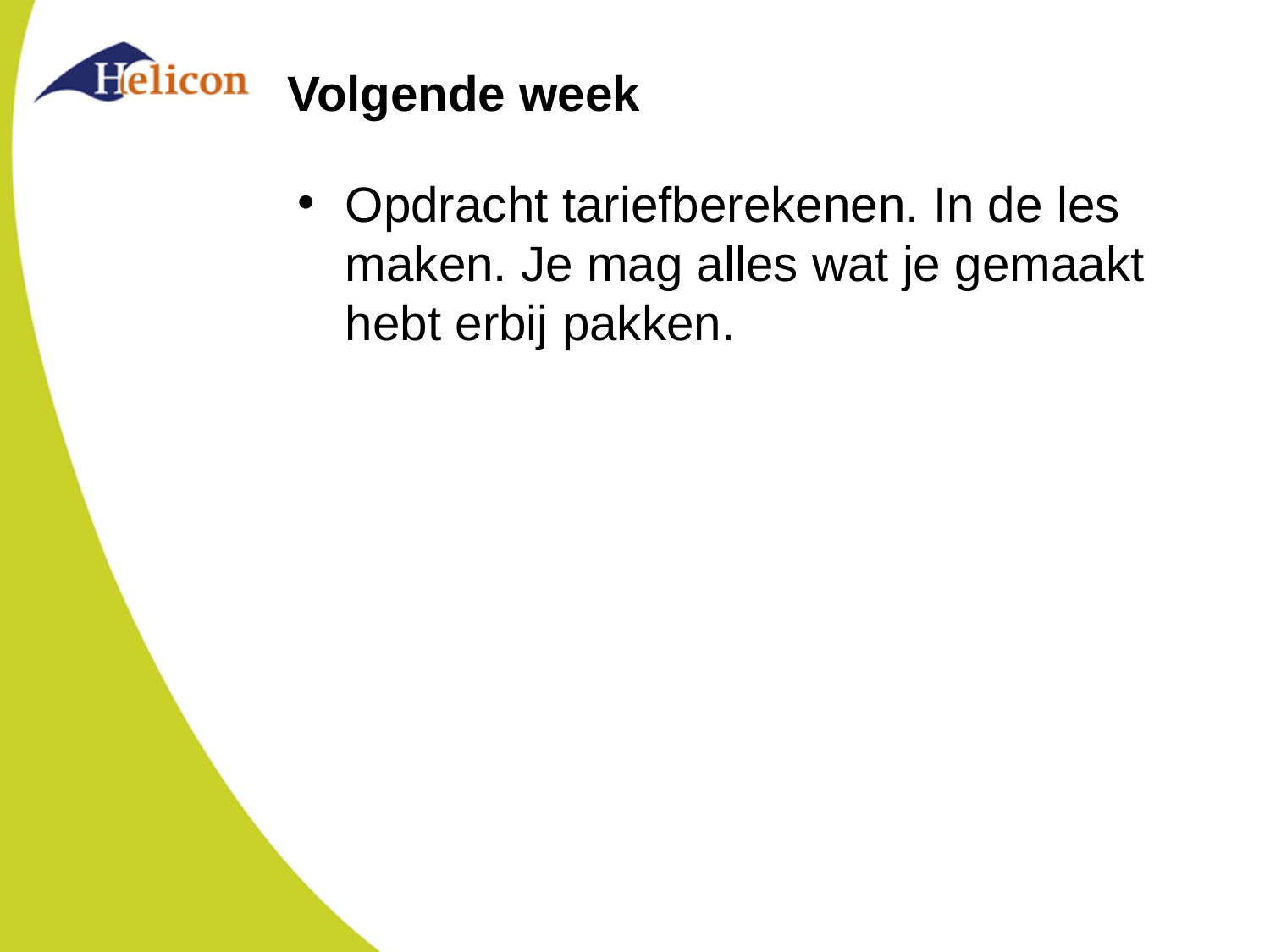

# Volgende week
Opdracht tariefberekenen. In de les maken. Je mag alles wat je gemaakt hebt erbij pakken.